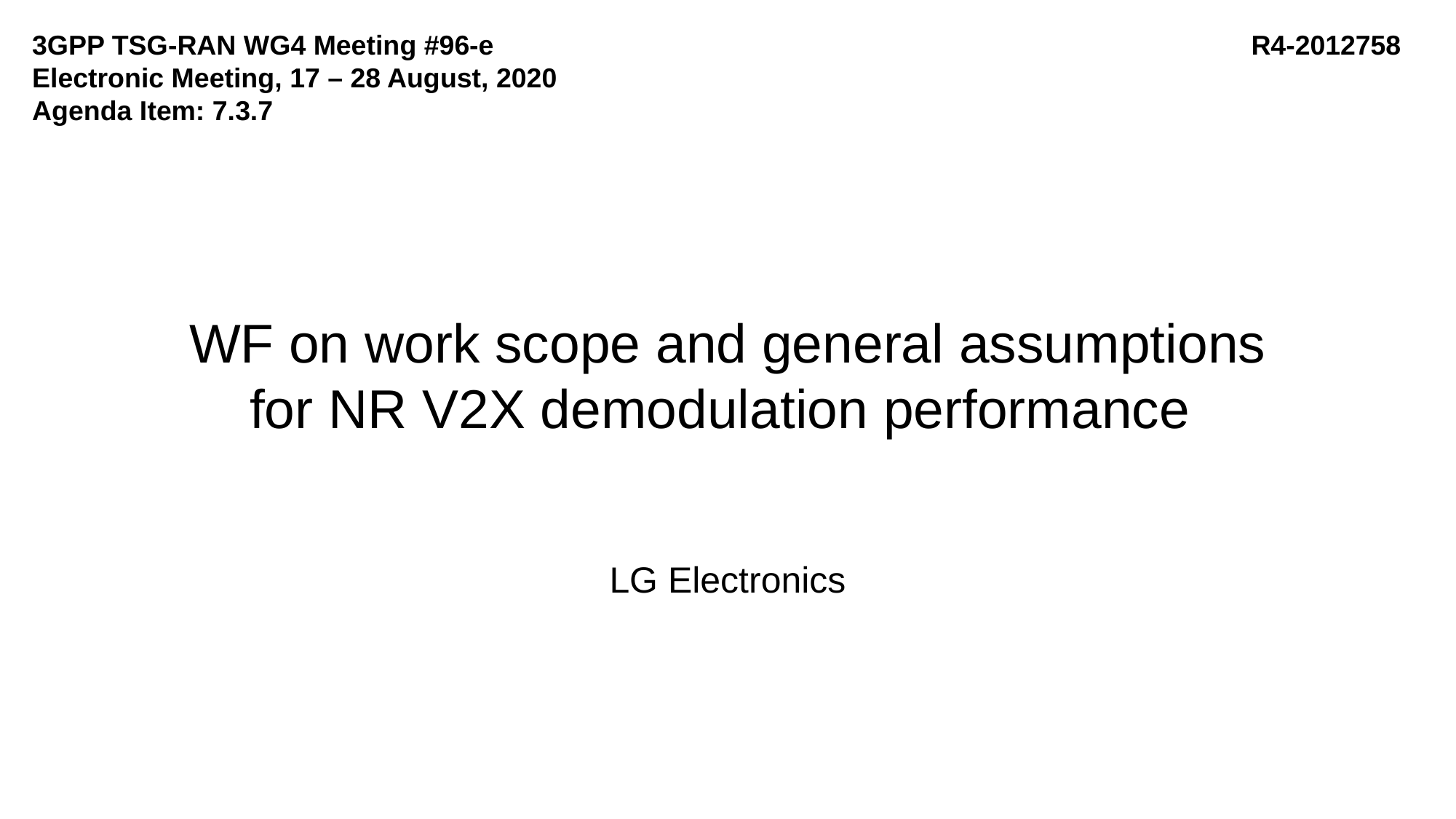

3GPP TSG-RAN WG4 Meeting #96-e
Electronic Meeting, 17 – 28 August, 2020
Agenda Item: 7.3.7
R4-2012758
WF on work scope and general assumptions for NR V2X demodulation performance
LG Electronics